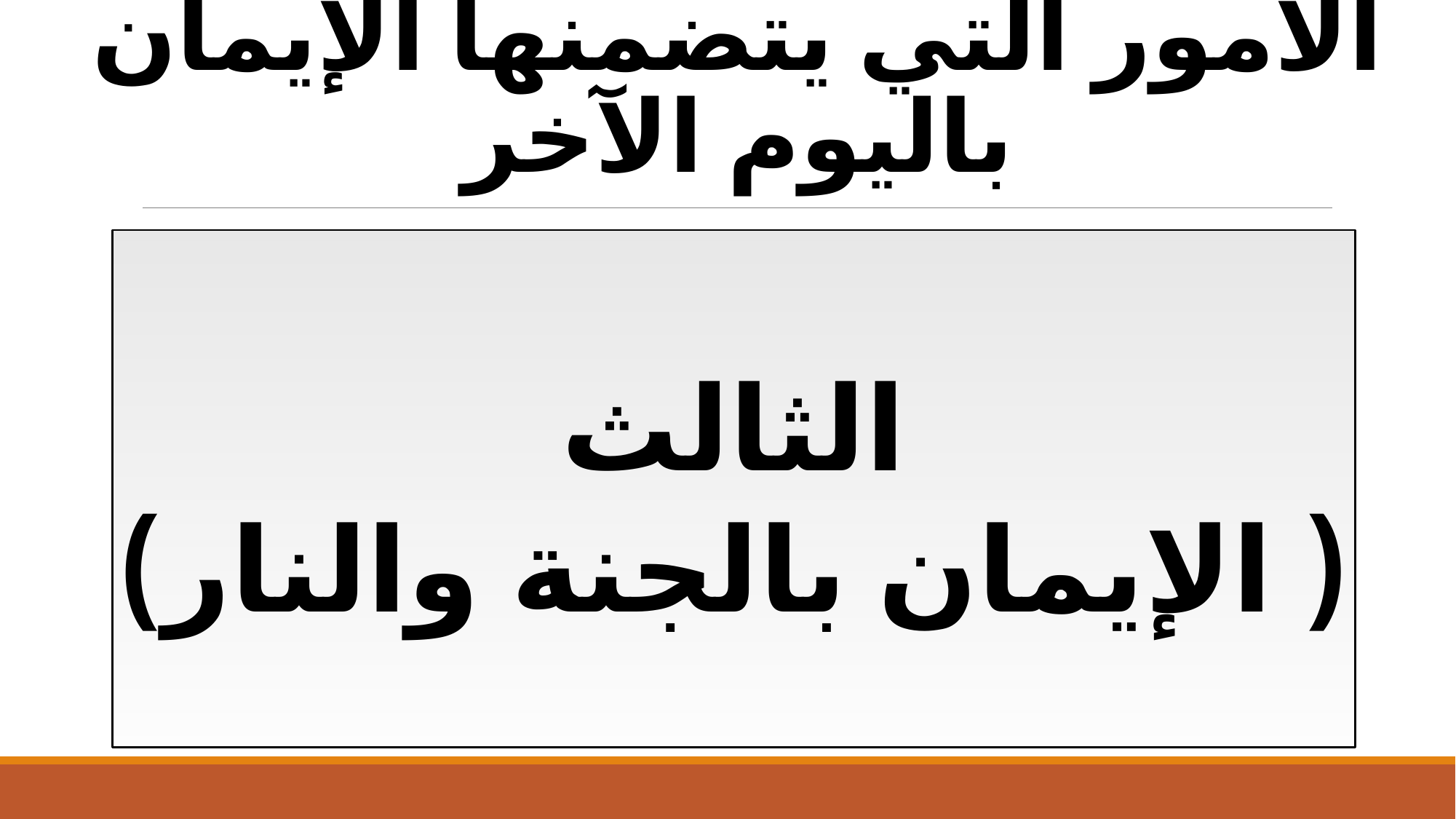

# الأمور التي يتضمنها الإيمان باليوم الآخر

الثالث
( الإيمان بالجنة والنار)